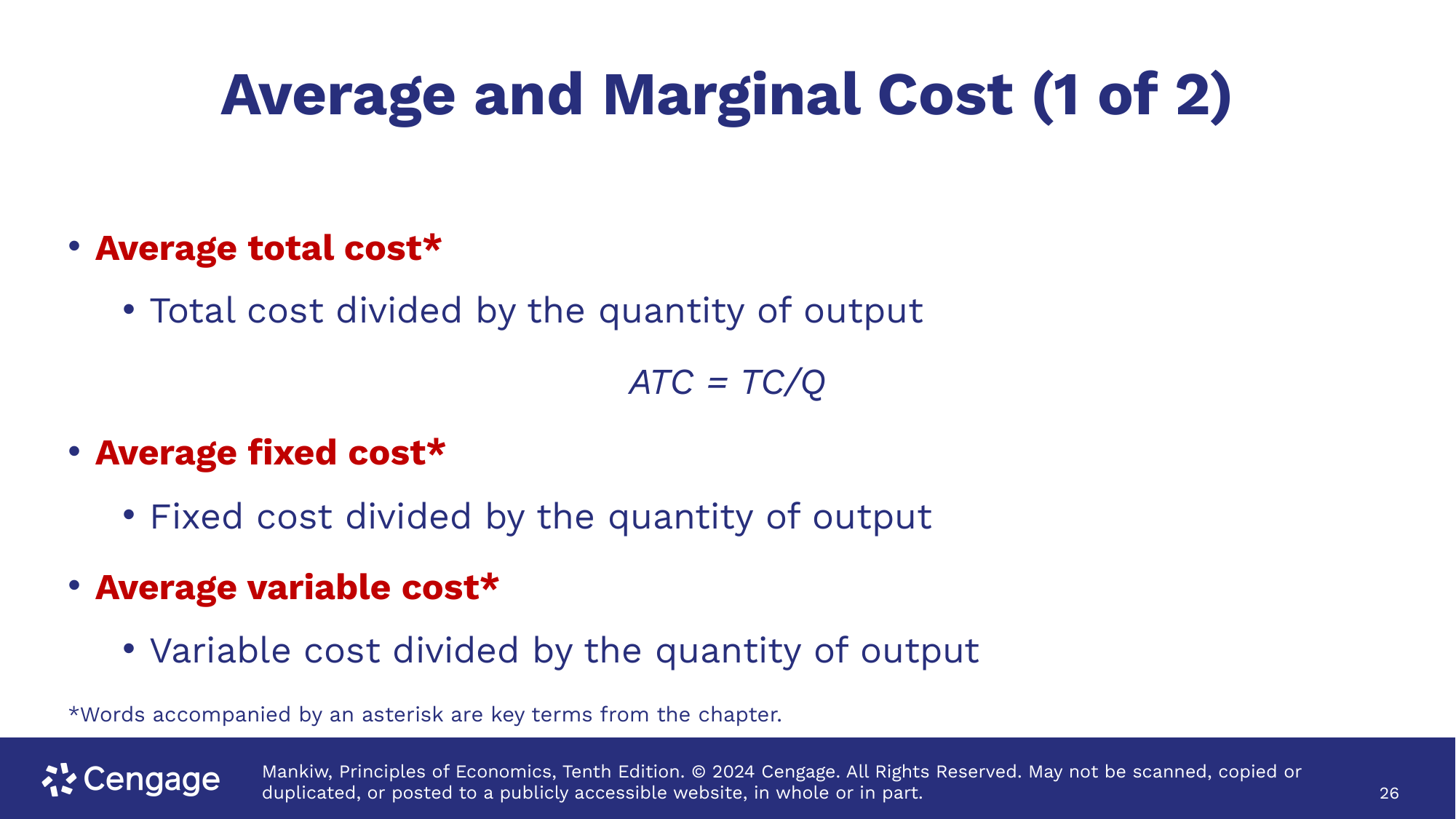

# Average and Marginal Cost (1 of 2)
Average total cost*
Total cost divided by the quantity of output
ATC = TC/Q
Average fixed cost*
Fixed cost divided by the quantity of output
Average variable cost*
Variable cost divided by the quantity of output
*Words accompanied by an asterisk are key terms from the chapter.